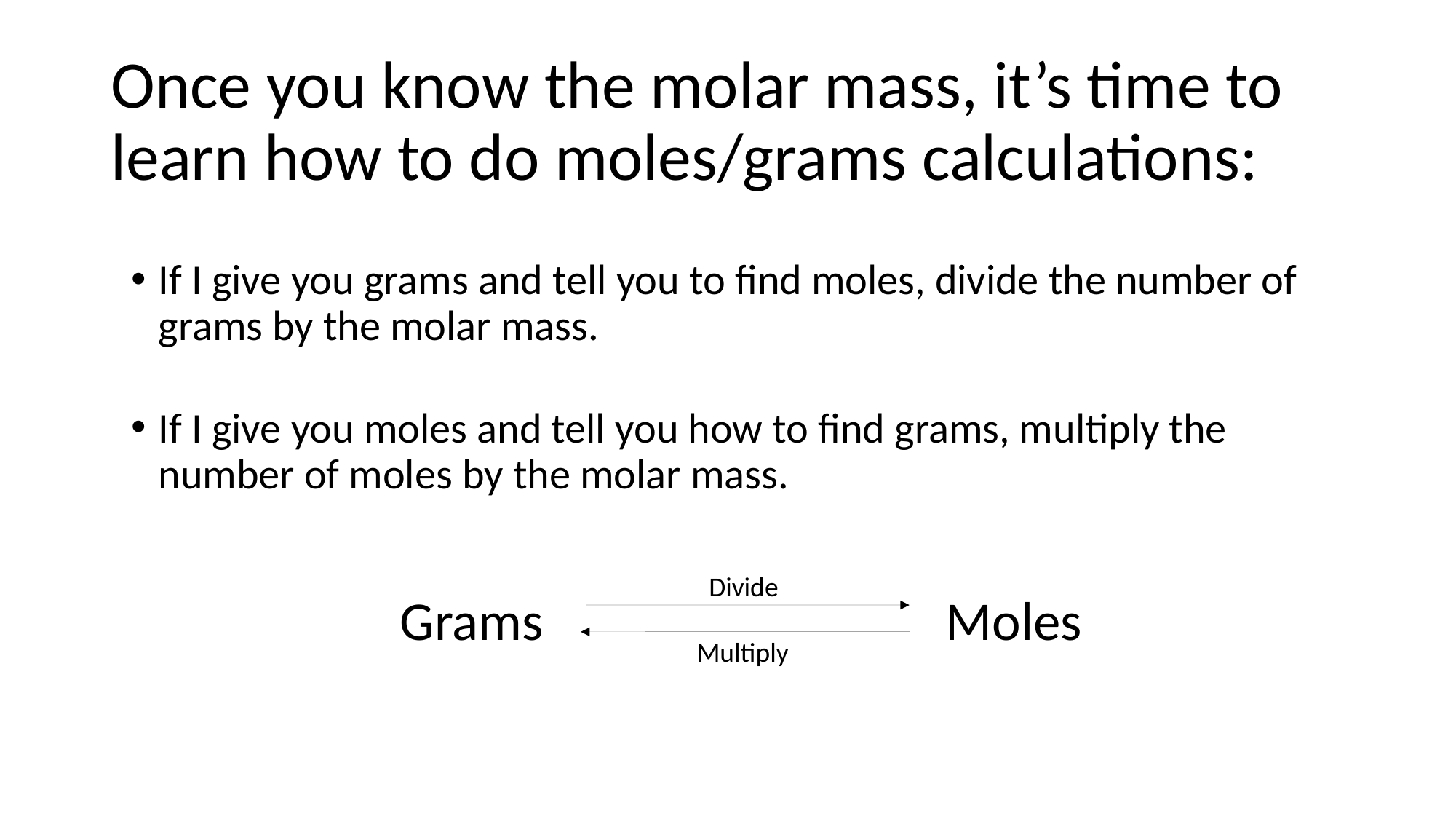

# Once you know the molar mass, it’s time to learn how to do moles/grams calculations:
If I give you grams and tell you to find moles, divide the number of grams by the molar mass.

If I give you moles and tell you how to find grams, multiply the number of moles by the molar mass.
  Divide

Multiply
Grams				Moles